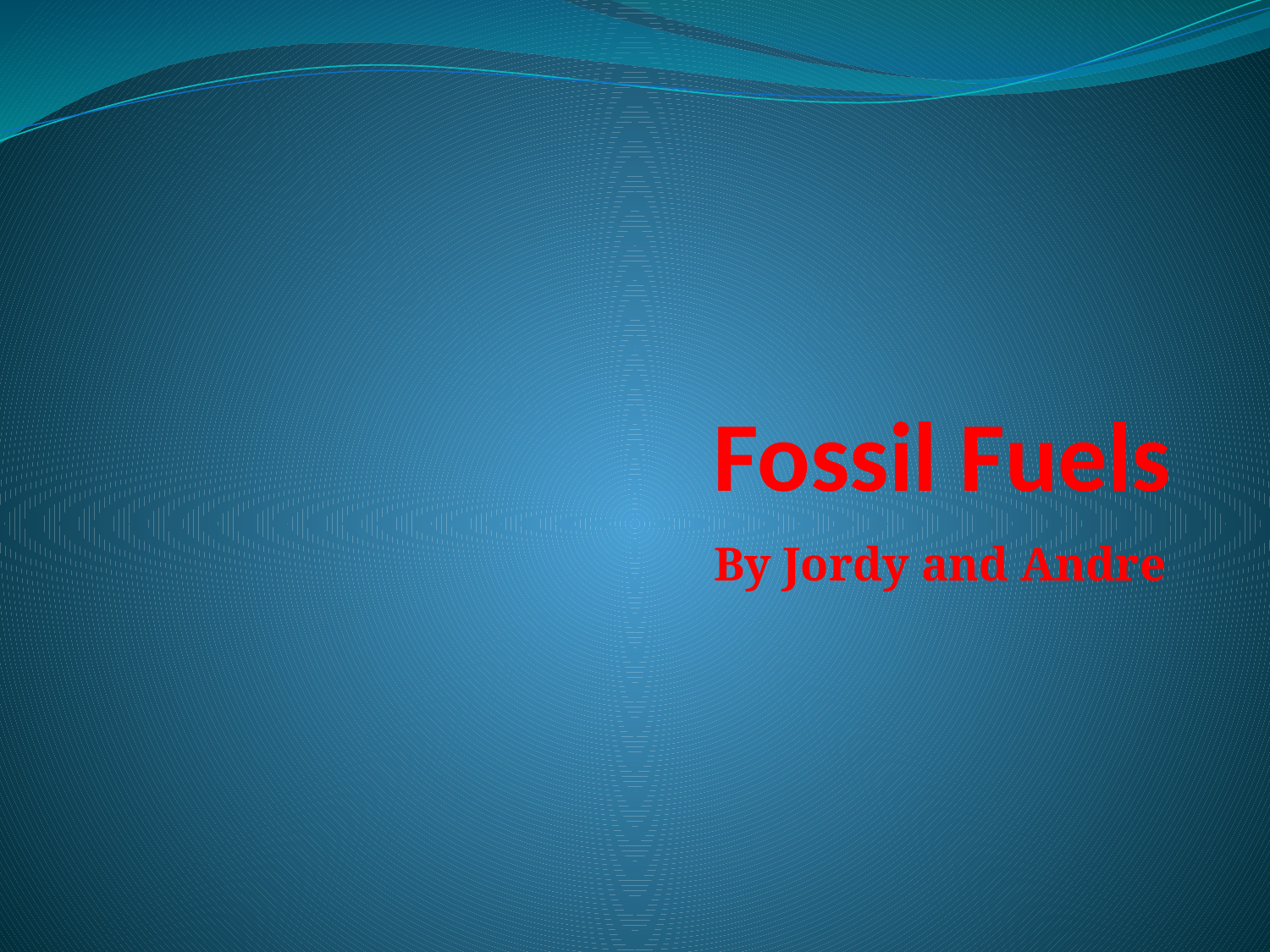

# Fossil Fuels
By Jordy and Andre